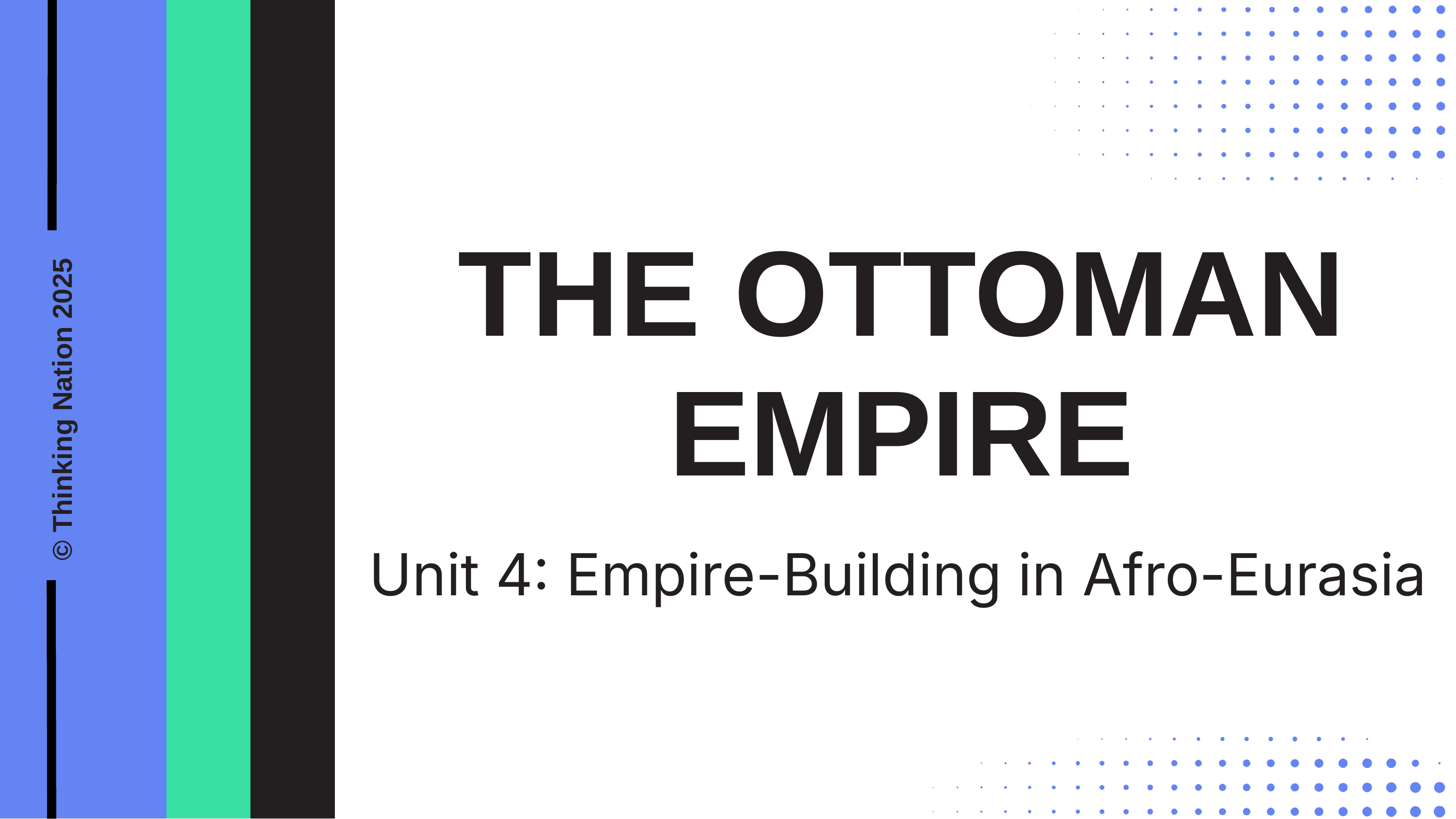

THE OTTOMAN EMPIRE
© Thinking Nation 2025
Unit 4: Empire-Building in Afro-Eurasia